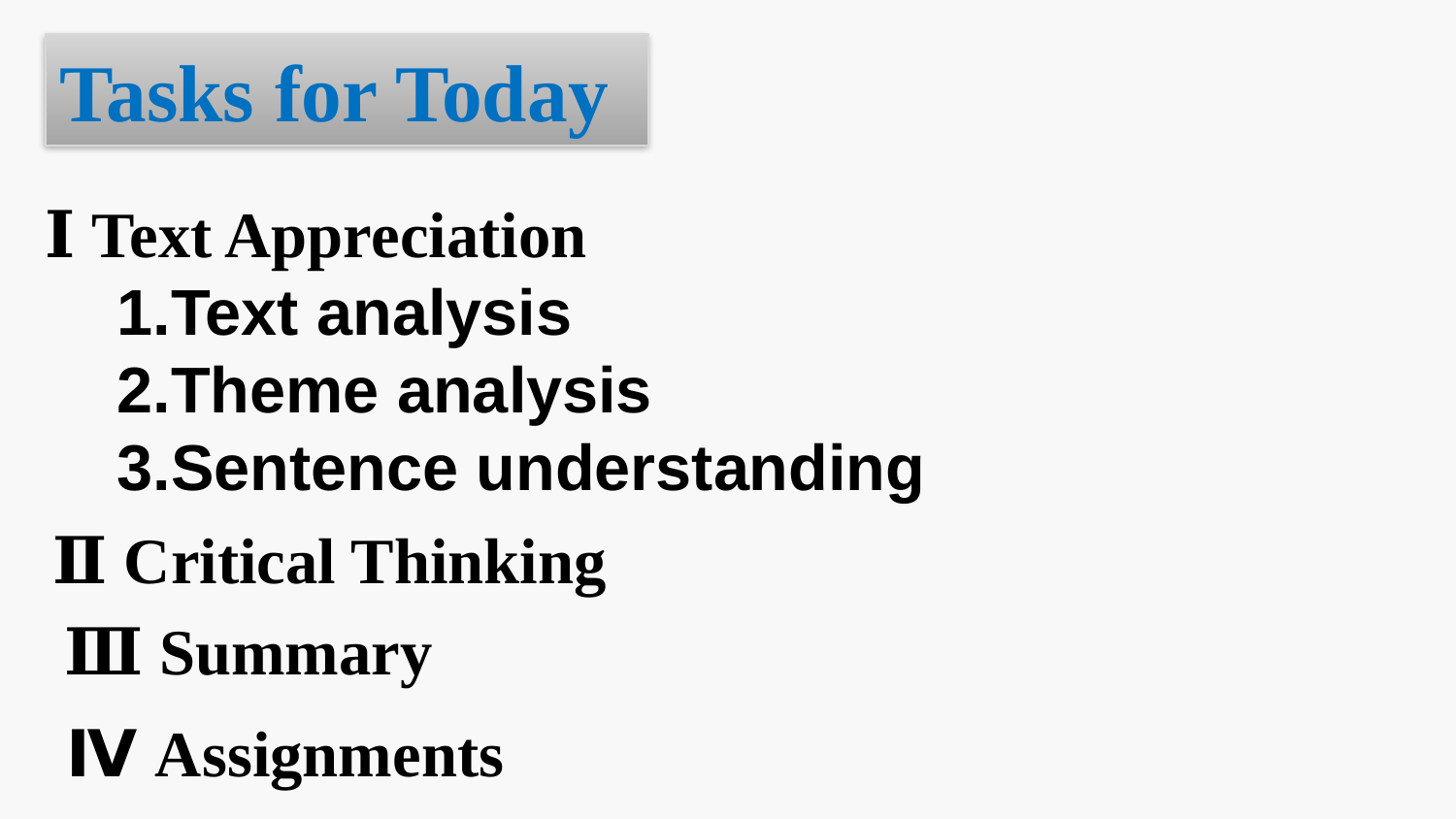

Tasks for Today
Ⅰ Text Appreciation
    1.Text analysis
    2.Theme analysis
    3.Sentence understanding

 Ⅱ Critical Thinking
 Ⅲ Summary
 Ⅳ Assignments